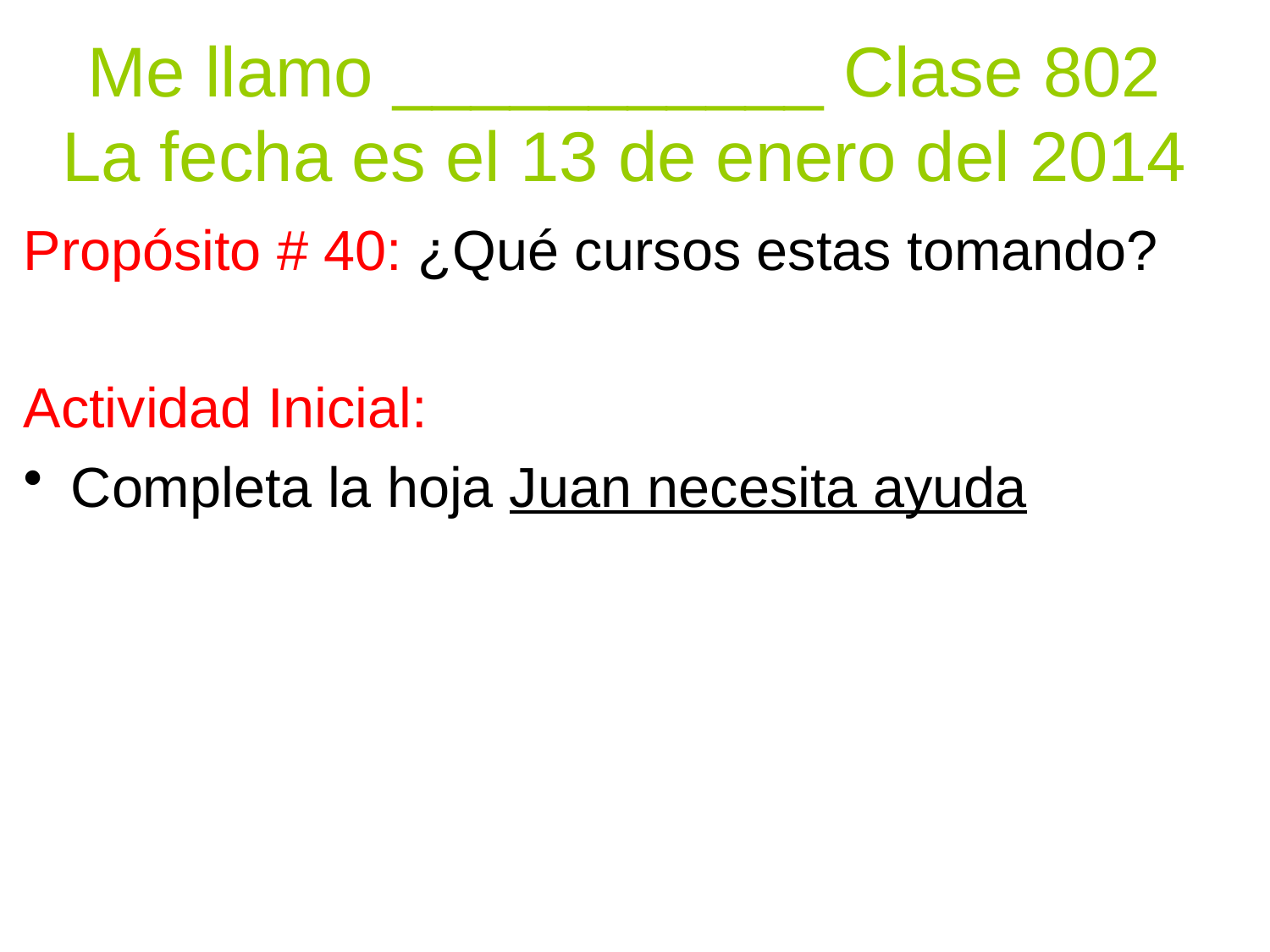

# Me llamo ___________ Clase 802 La fecha es el 13 de enero del 2014
Propósito # 40: ¿Qué cursos estas tomando?

Actividad Inicial:
Completa la hoja Juan necesita ayuda